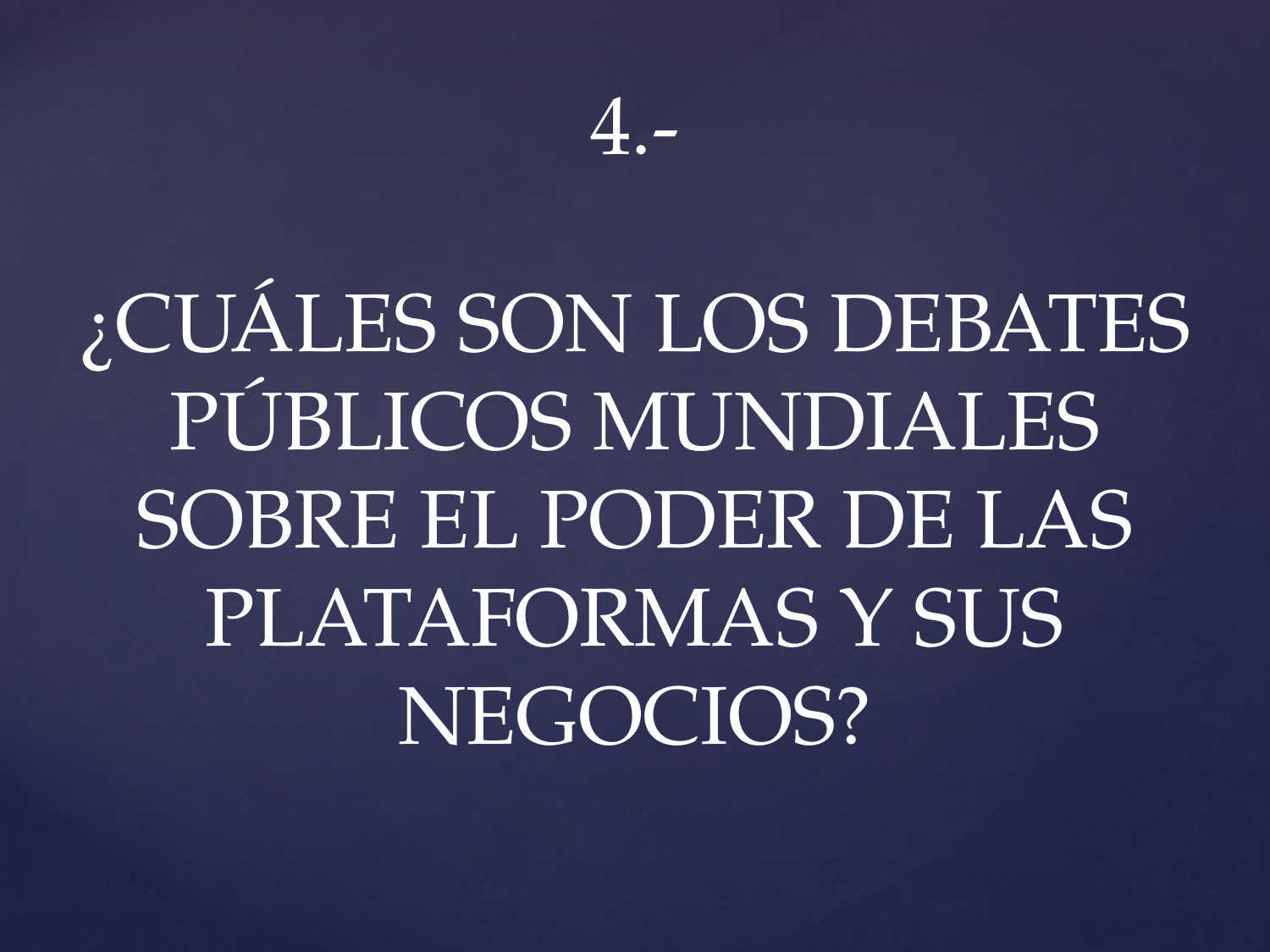

# 4.- ¿CUÁLES SON LOS DEBATES PÚBLICOS MUNDIALES SOBRE EL PODER DE LAS PLATAFORMAS Y SUS NEGOCIOS?